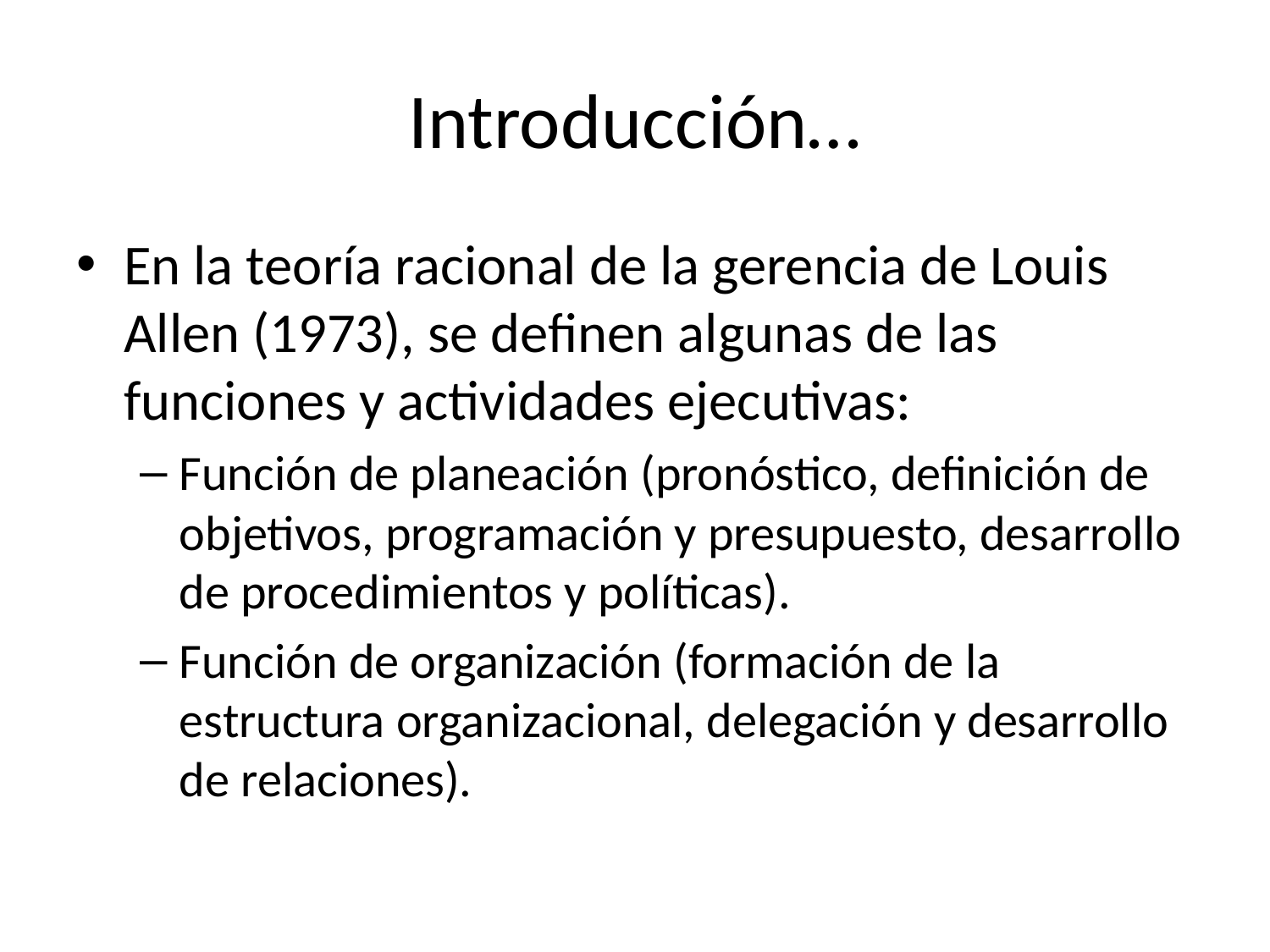

# Introducción…
En la teoría racional de la gerencia de Louis Allen (1973), se definen algunas de las funciones y actividades ejecutivas:
Función de planeación (pronóstico, definición de objetivos, programación y presupuesto, desarrollo de procedimientos y políticas).
Función de organización (formación de la estructura organizacional, delegación y desarrollo de relaciones).